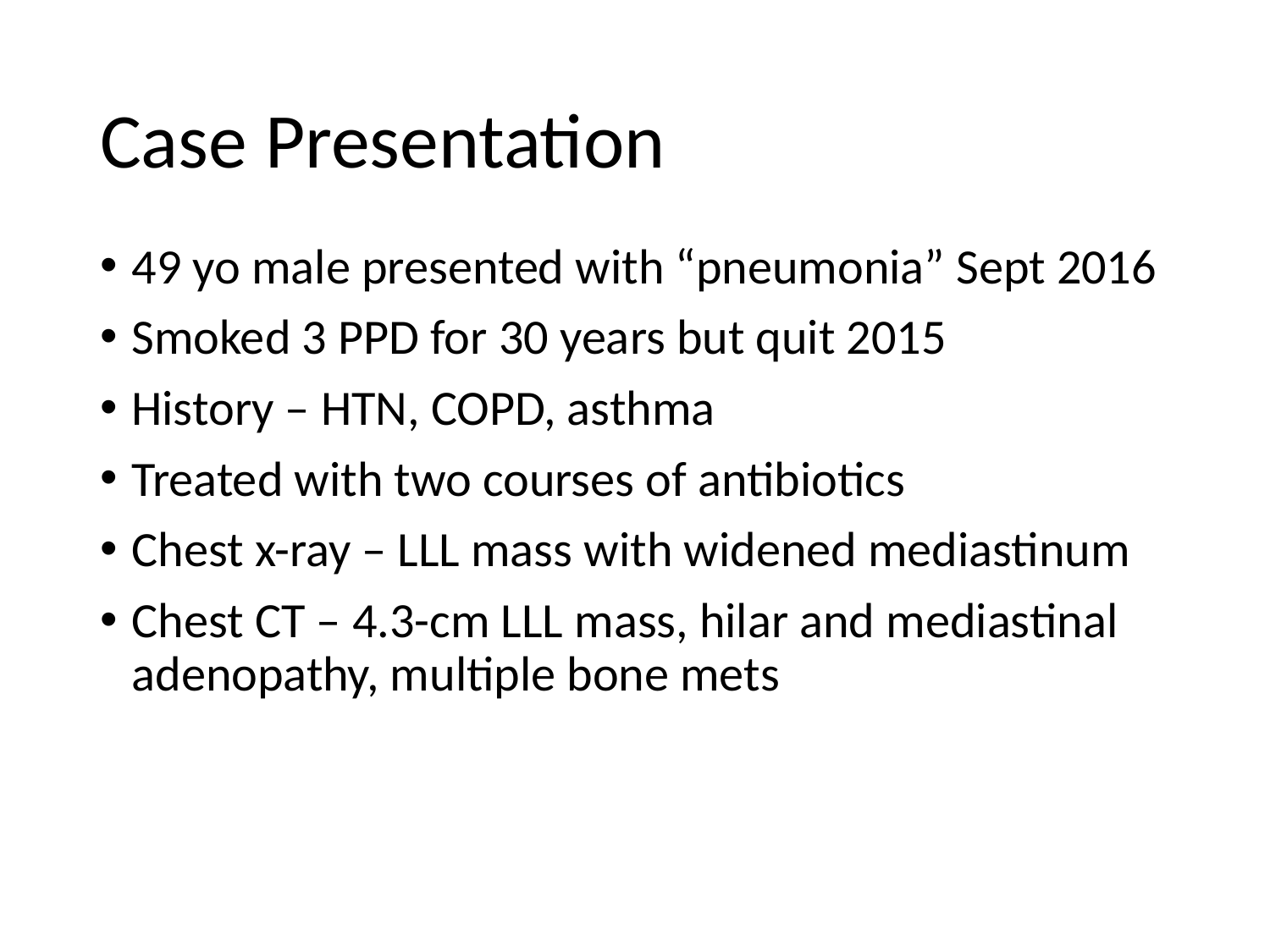

# Case Presentation
49 yo male presented with “pneumonia” Sept 2016
Smoked 3 PPD for 30 years but quit 2015
History – HTN, COPD, asthma
Treated with two courses of antibiotics
Chest x-ray – LLL mass with widened mediastinum
Chest CT – 4.3-cm LLL mass, hilar and mediastinal adenopathy, multiple bone mets